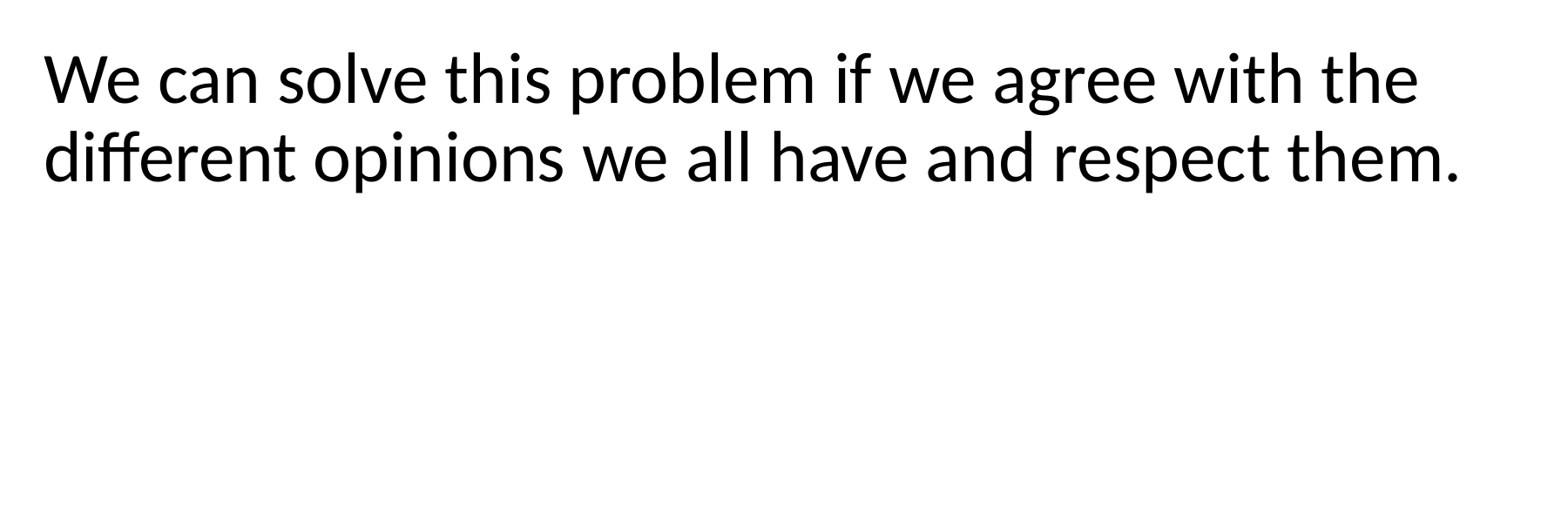

We can solve this problem if we agree with the different opinions we all have and respect them.